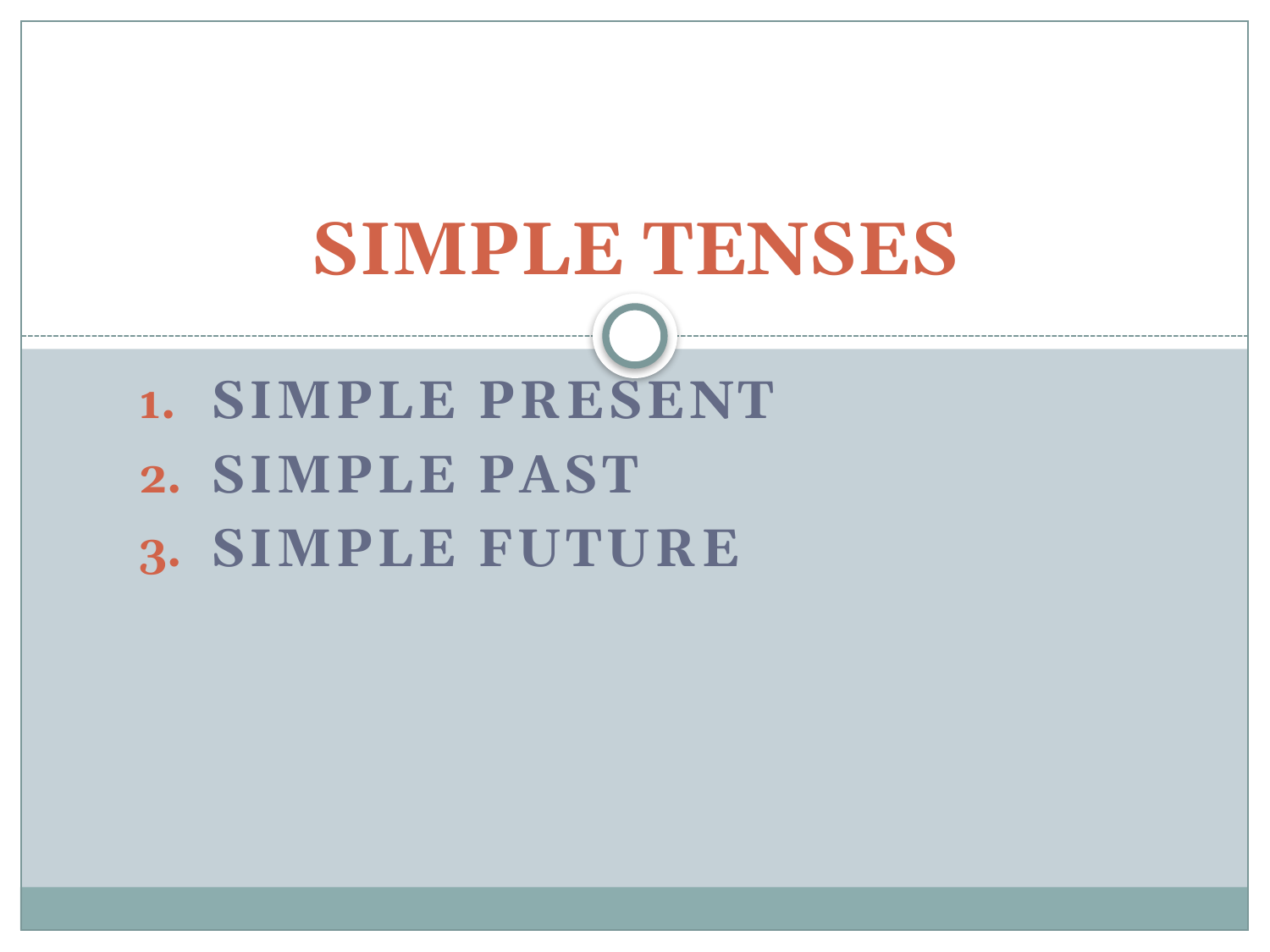

# SIMPLE TENSES
SIMPLE PRESENT
SIMPLE PAST
SIMPLE FUTURE